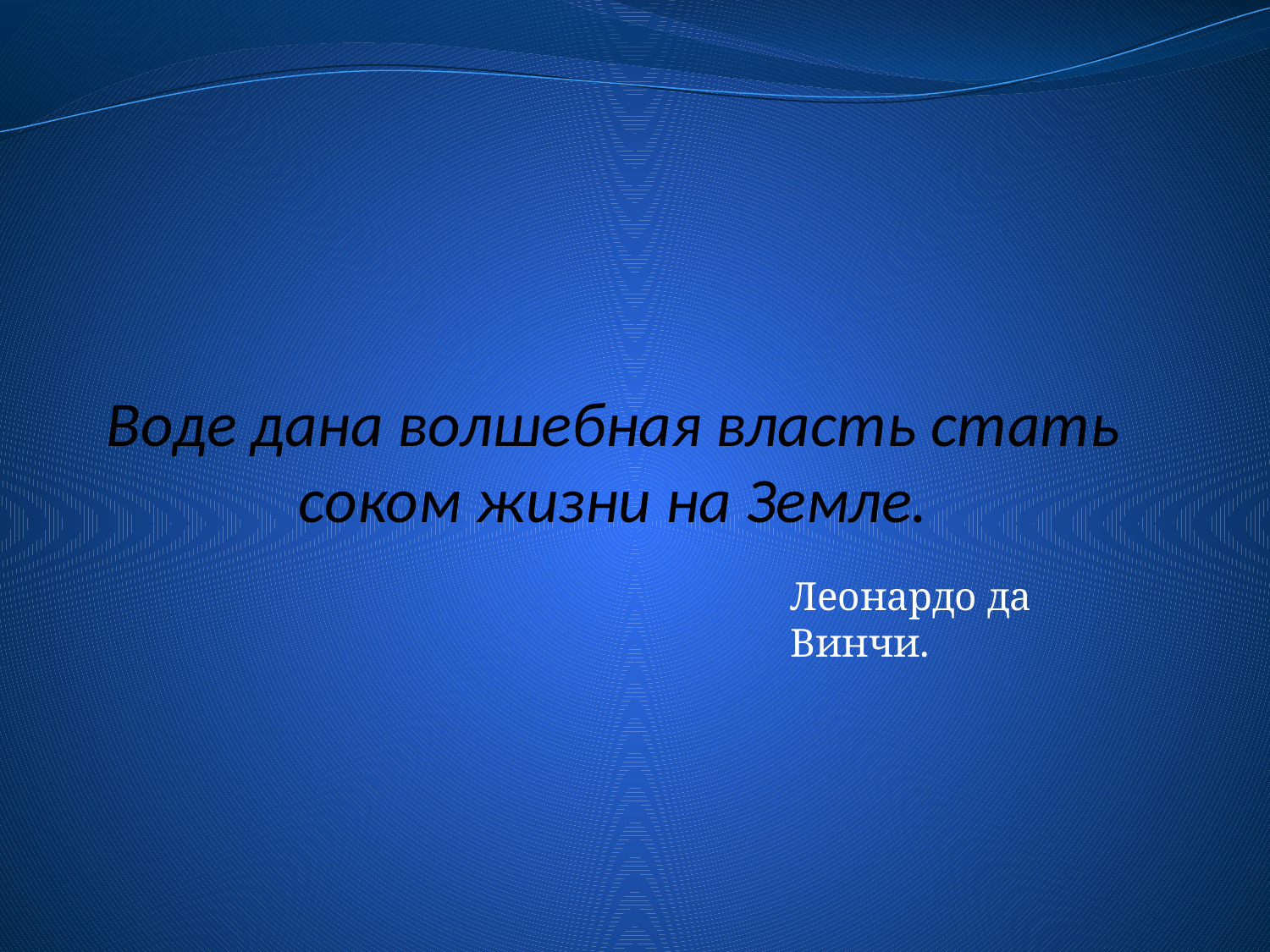

# Воде дана волшебная власть стать соком жизни на Земле.
Леонардо да Винчи.